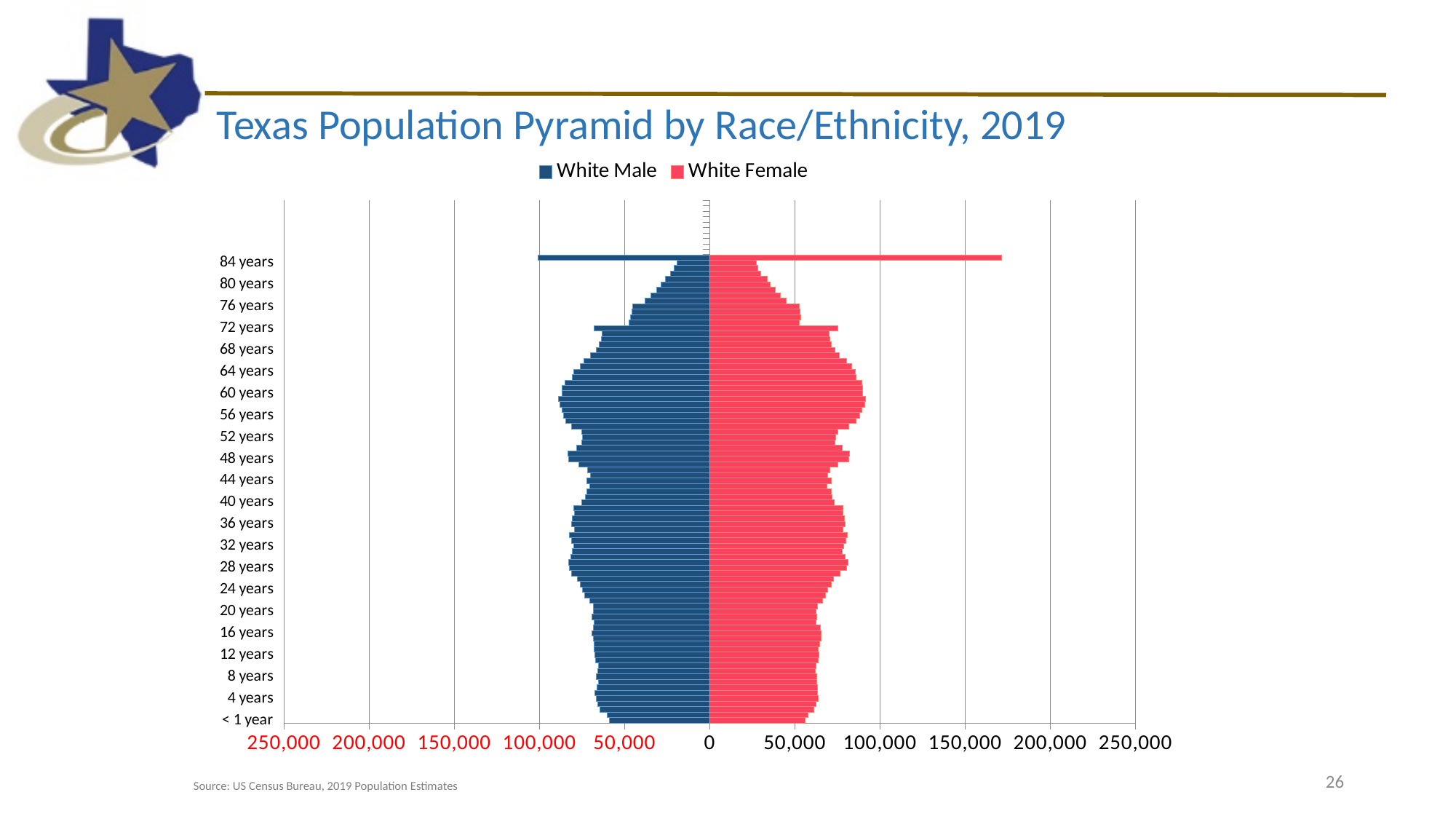

Texas Population Pyramid by Race/Ethnicity, 2019

### Chart

| Category | White Male | White Female |
|---|---|---|
| < 1 year | -58944.0 | 56061.0 |
| 1 year | -60276.0 | 57540.0 |
| 2 years | -64267.0 | 61009.0 |
| 3 years | -65513.0 | 62513.0 |
| 4 years | -66688.0 | 63655.0 |
| 5 years | -67468.0 | 63427.0 |
| 6 years | -66000.0 | 63278.0 |
| 7 years | -65441.0 | 62729.0 |
| 8 years | -66721.0 | 62983.0 |
| 9 years | -65647.0 | 61863.0 |
| 10 years | -65472.0 | 62526.0 |
| 11 years | -67087.0 | 63807.0 |
| 12 years | -67400.0 | 64074.0 |
| 13 years | -67861.0 | 63876.0 |
| 14 years | -67828.0 | 64665.0 |
| 15 years | -68197.0 | 65406.0 |
| 16 years | -68986.0 | 65446.0 |
| 17 years | -68196.0 | 65202.0 |
| 18 years | -68048.0 | 62446.0 |
| 19 years | -69020.0 | 62695.0 |
| 20 years | -68164.0 | 62508.0 |
| 21 years | -68413.0 | 63352.0 |
| 22 years | -70273.0 | 66397.0 |
| 23 years | -73302.0 | 68021.0 |
| 24 years | -74844.0 | 69290.0 |
| 25 years | -76033.0 | 71286.0 |
| 26 years | -77642.0 | 72923.0 |
| 27 years | -81172.0 | 76749.0 |
| 28 years | -82455.0 | 80435.0 |
| 29 years | -82921.0 | 81262.0 |
| 30 years | -81334.0 | 79425.0 |
| 31 years | -80609.0 | 78051.0 |
| 32 years | -79963.0 | 78796.0 |
| 33 years | -81283.0 | 79813.0 |
| 34 years | -82596.0 | 81022.0 |
| 35 years | -79535.0 | 78453.0 |
| 36 years | -81199.0 | 79394.0 |
| 37 years | -80643.0 | 78943.0 |
| 38 years | -79339.0 | 78217.0 |
| 39 years | -79813.0 | 78400.0 |
| 40 years | -75184.0 | 73192.0 |
| 41 years | -73025.0 | 72053.0 |
| 42 years | -72157.0 | 71501.0 |
| 43 years | -70249.0 | 68692.0 |
| 44 years | -72338.0 | 71386.0 |
| 45 years | -70133.0 | 69473.0 |
| 46 years | -71584.0 | 70718.0 |
| 47 years | -76890.0 | 75201.0 |
| 48 years | -82837.0 | 81519.0 |
| 49 years | -83357.0 | 82032.0 |
| 50 years | -78323.0 | 77682.0 |
| 51 years | -75008.0 | 73777.0 |
| 52 years | -74855.0 | 74066.0 |
| 53 years | -75230.0 | 75358.0 |
| 54 years | -81156.0 | 81584.0 |
| 55 years | -84646.0 | 86108.0 |
| 56 years | -85925.0 | 88154.0 |
| 57 years | -86789.0 | 89261.0 |
| 58 years | -88168.0 | 91048.0 |
| 59 years | -88976.0 | 91570.0 |
| 60 years | -86508.0 | 89686.0 |
| 61 years | -86479.0 | 89601.0 |
| 62 years | -84773.0 | 89274.0 |
| 63 years | -80664.0 | 85805.0 |
| 64 years | -79983.0 | 85579.0 |
| 65 years | -76191.0 | 83214.0 |
| 66 years | -73797.0 | 80302.0 |
| 67 years | -70207.0 | 76312.0 |
| 68 years | -66685.0 | 73580.0 |
| 69 years | -64789.0 | 71566.0 |
| 70 years | -63468.0 | 70451.0 |
| 71 years | -63228.0 | 70169.0 |
| 72 years | -68008.0 | 75132.0 |
| 73 years | -47165.0 | 52732.0 |
| 74 years | -46542.0 | 53290.0 |
| 75 years | -45645.0 | 53030.0 |
| 76 years | -45225.0 | 52796.0 |
| 77 years | -37828.0 | 45082.0 |
| 78 years | -34548.0 | 41709.0 |
| 79 years | -31304.0 | 38496.0 |
| 80 years | -28529.0 | 35547.0 |
| 81 years | -25995.0 | 33692.0 |
| 82 years | -22903.0 | 30151.0 |
| 83 years | -20887.0 | 28119.0 |
| 84 years | -19284.0 | 27237.0 |
| 85 plus | -100560.0 | 171291.0 |
26
Source: US Census Bureau, 2019 Population Estimates